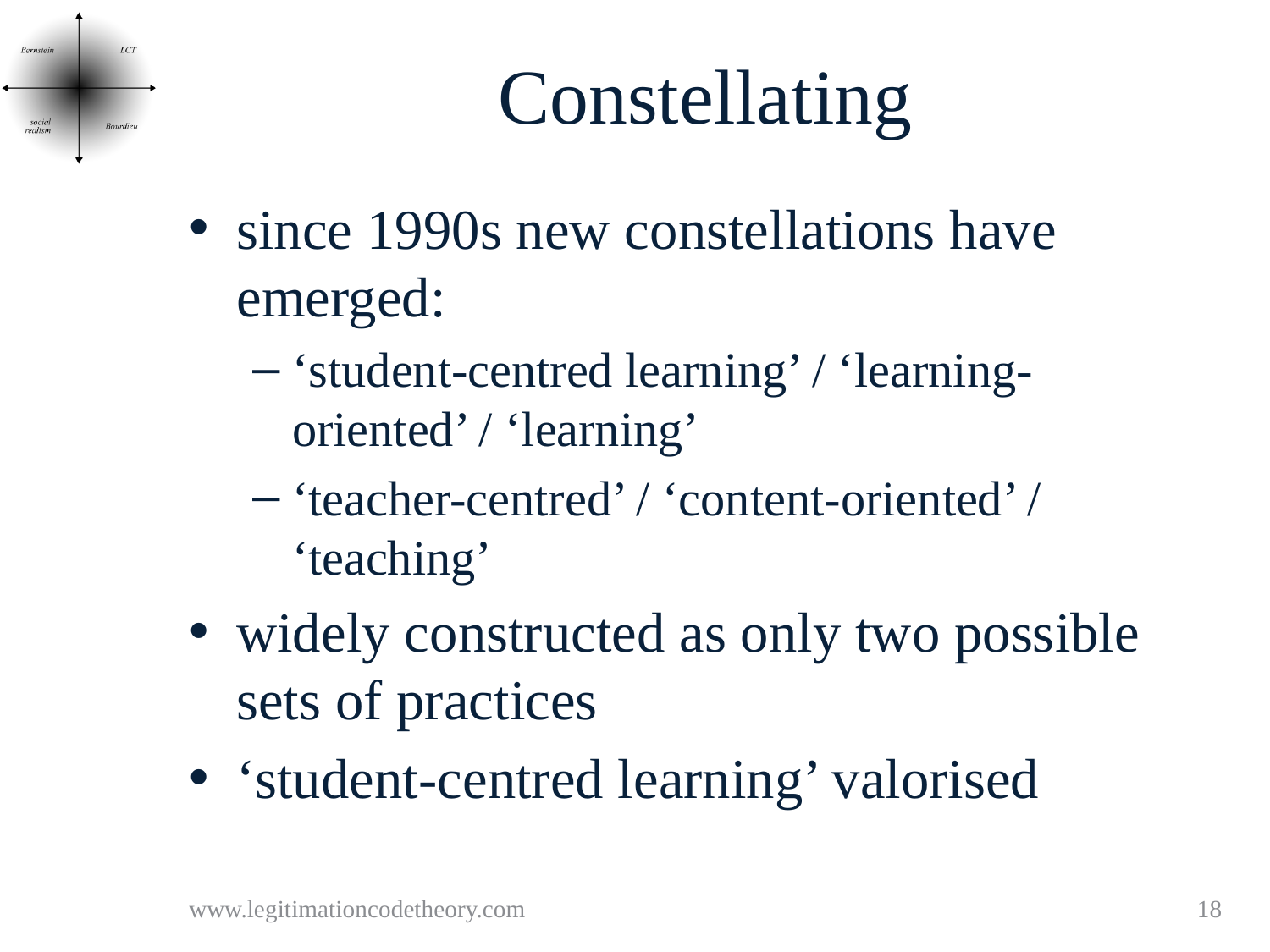

# Constellating

since 1990s new constellations have emerged:
‘student-centred learning’ / ‘learning-oriented’ / ‘learning’
‘teacher-centred’ / ‘content-oriented’ / ‘teaching’
widely constructed as only two possible sets of practices
‘student-centred learning’ valorised
www.legitimationcodetheory.com
18